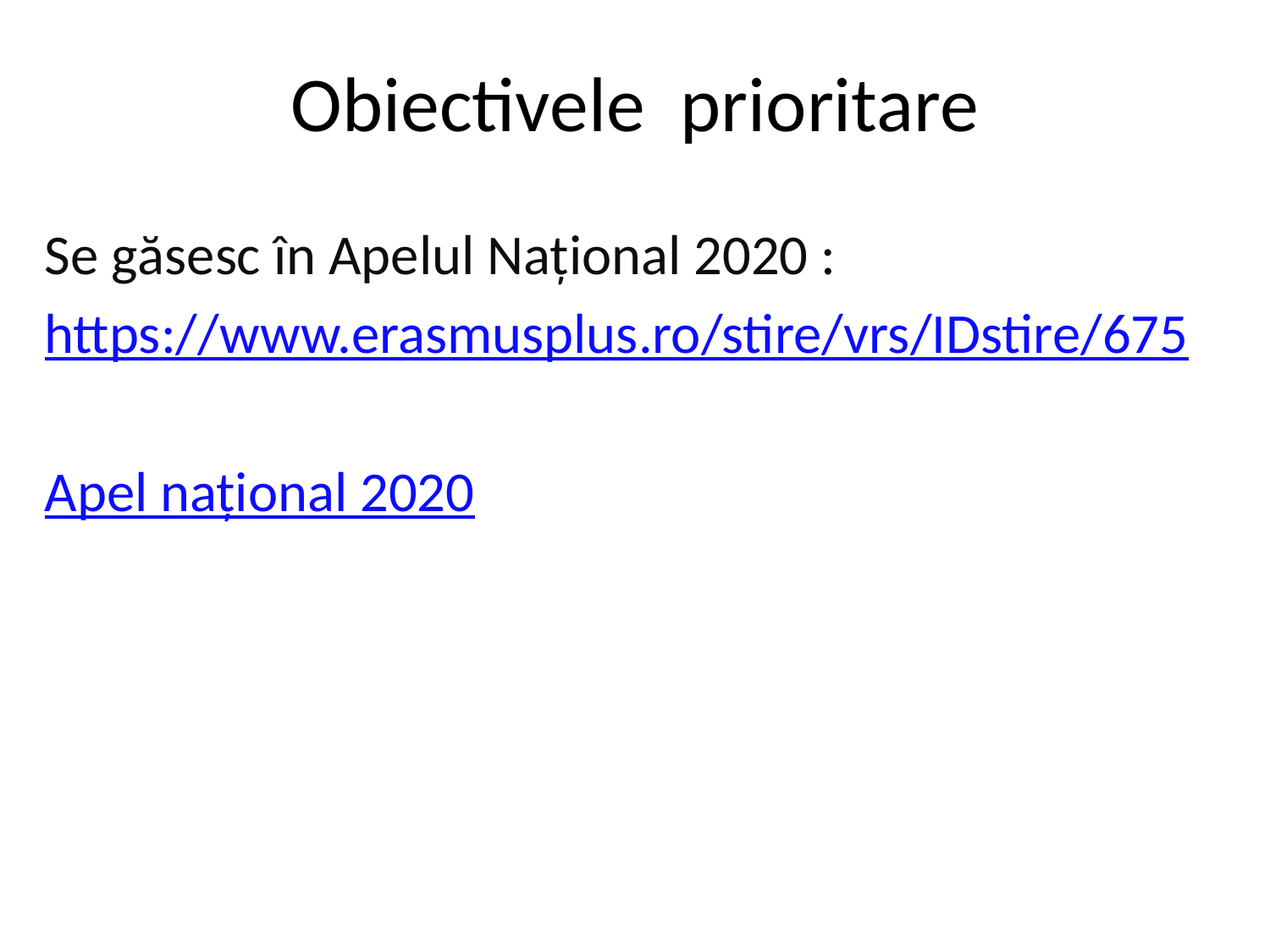

# Obiectivele  prioritare
Se găsesc în Apelul Național 2020 :
https://www.erasmusplus.ro/stire/vrs/IDstire/675

Apel național 2020